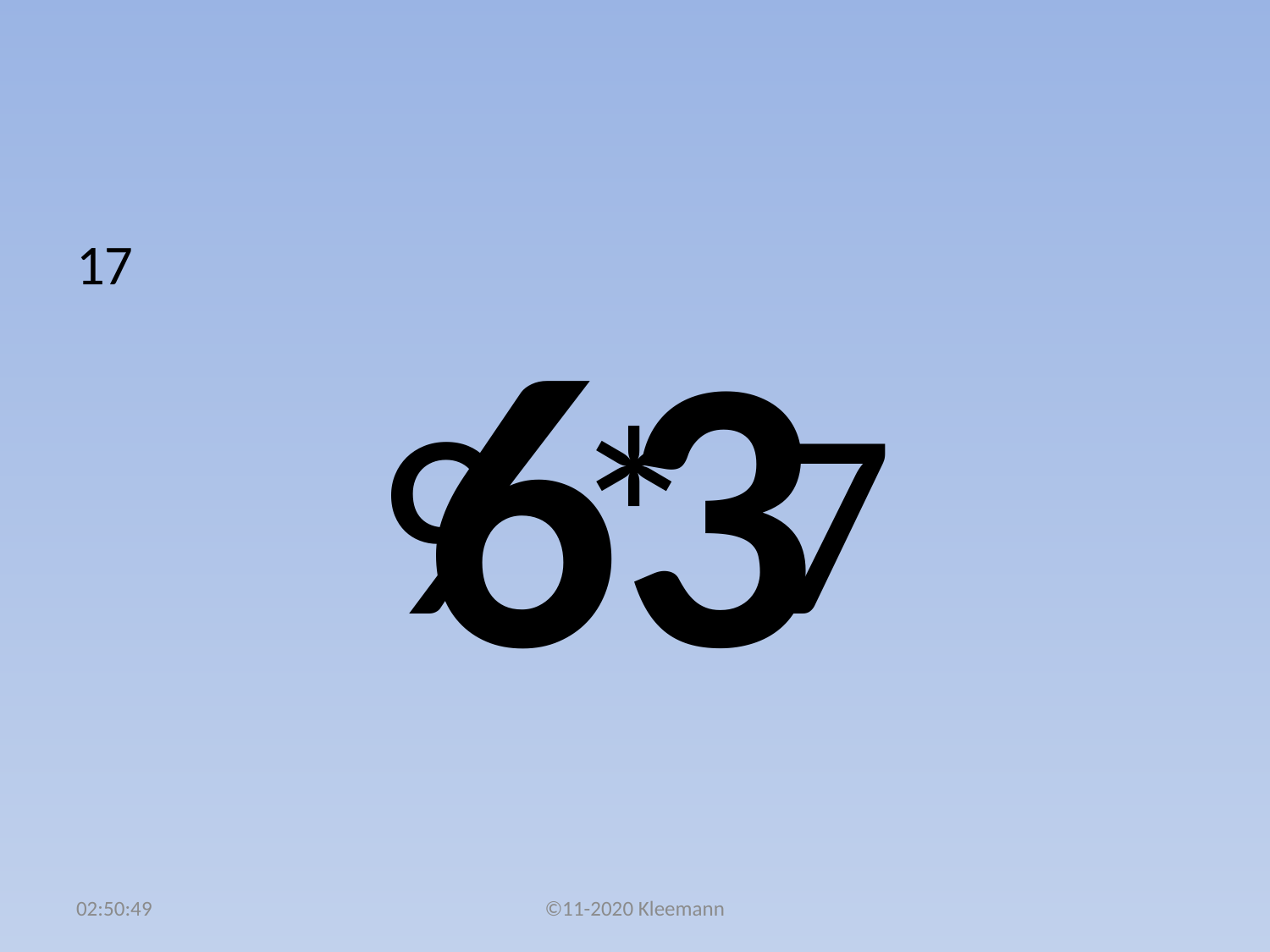

#
17
9 * 7
63
02:50:49
©11-2020 Kleemann